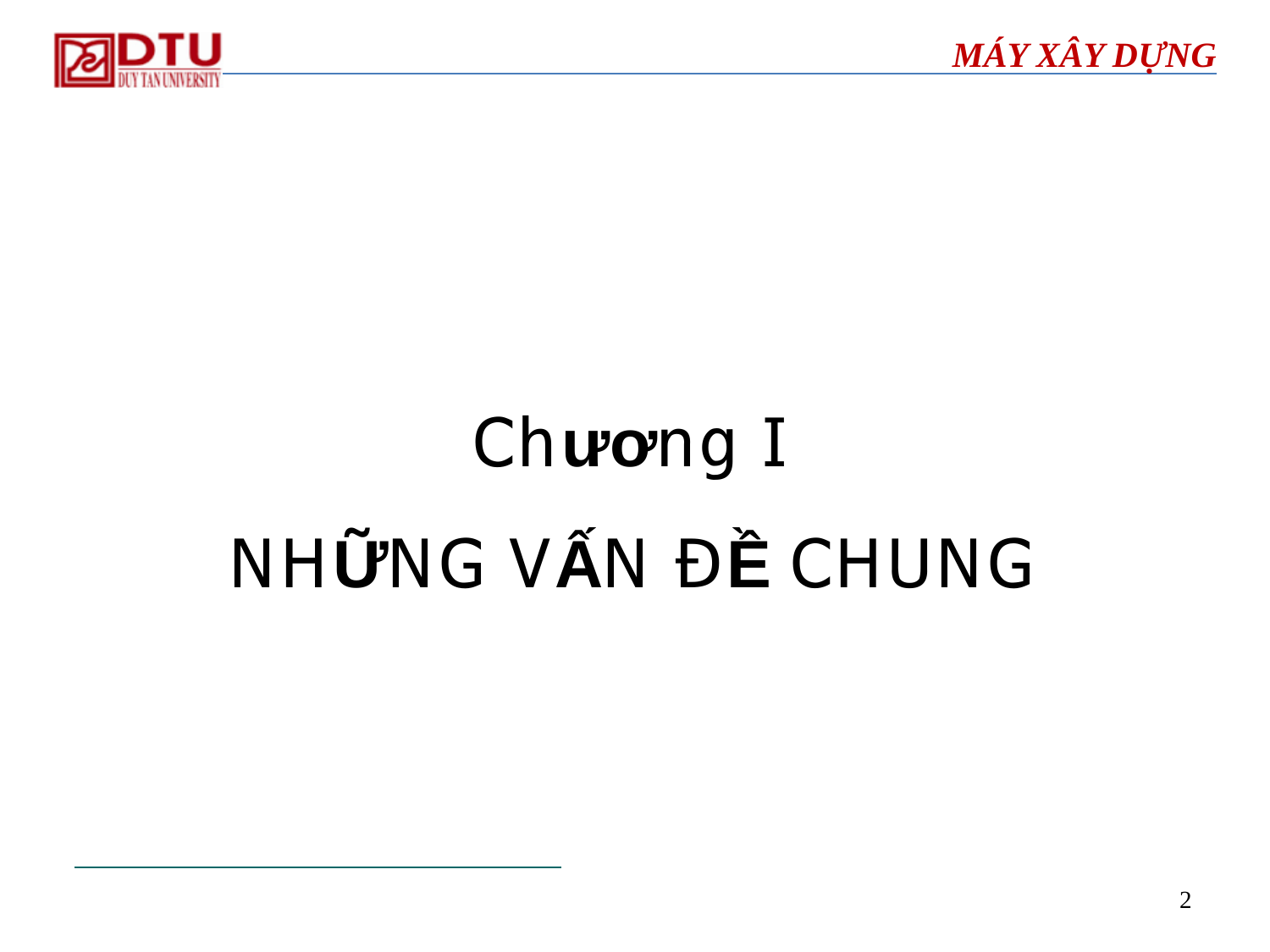

# MÁY XÂY DỰNG
Chương I
NHỮNG VẤN ĐỀ CHUNG

2